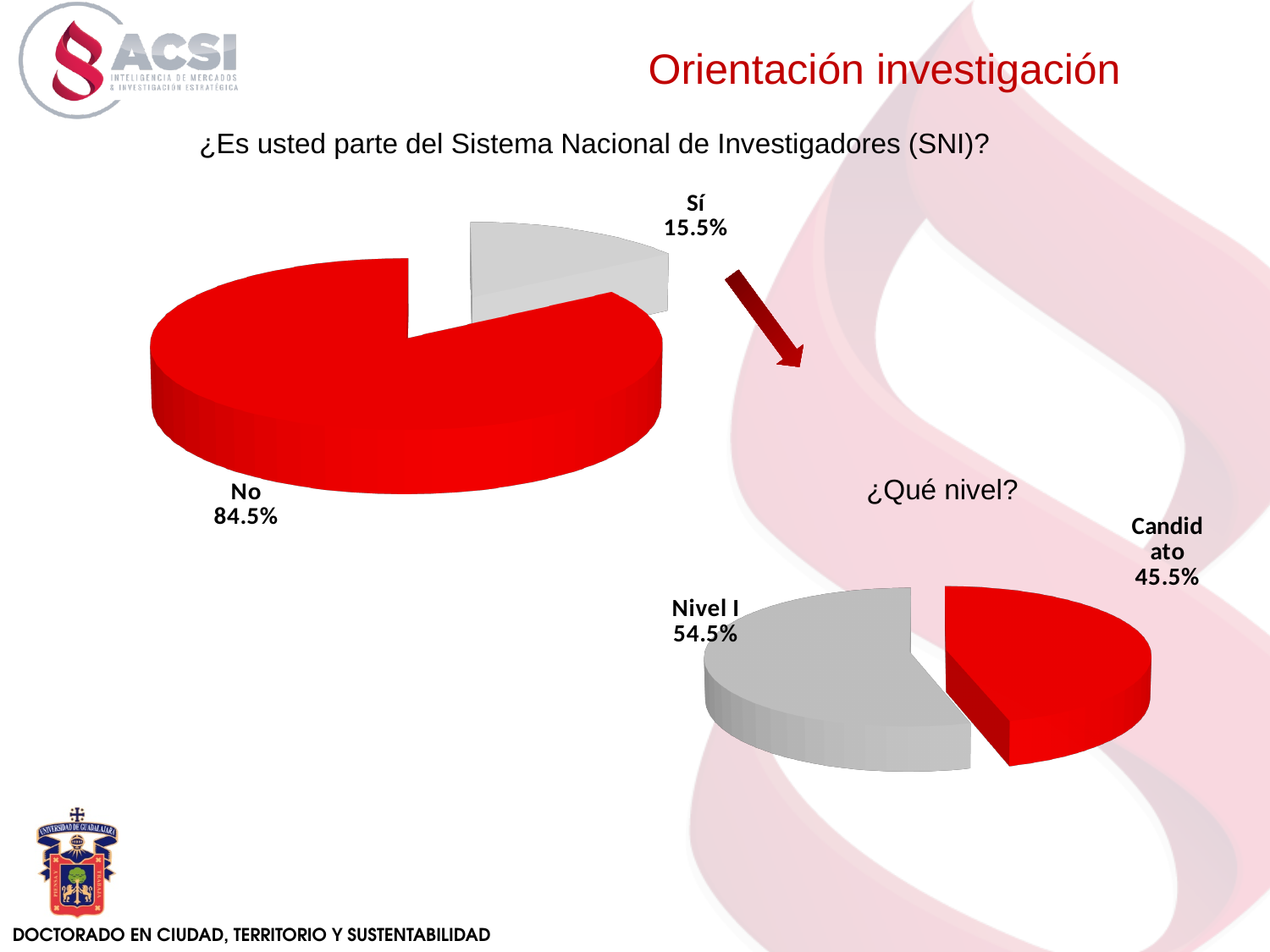

Orientación investigación
¿Es usted parte del Sistema Nacional de Investigadores (SNI)?

[unsupported chart]

¿Qué nivel?

[unsupported chart]